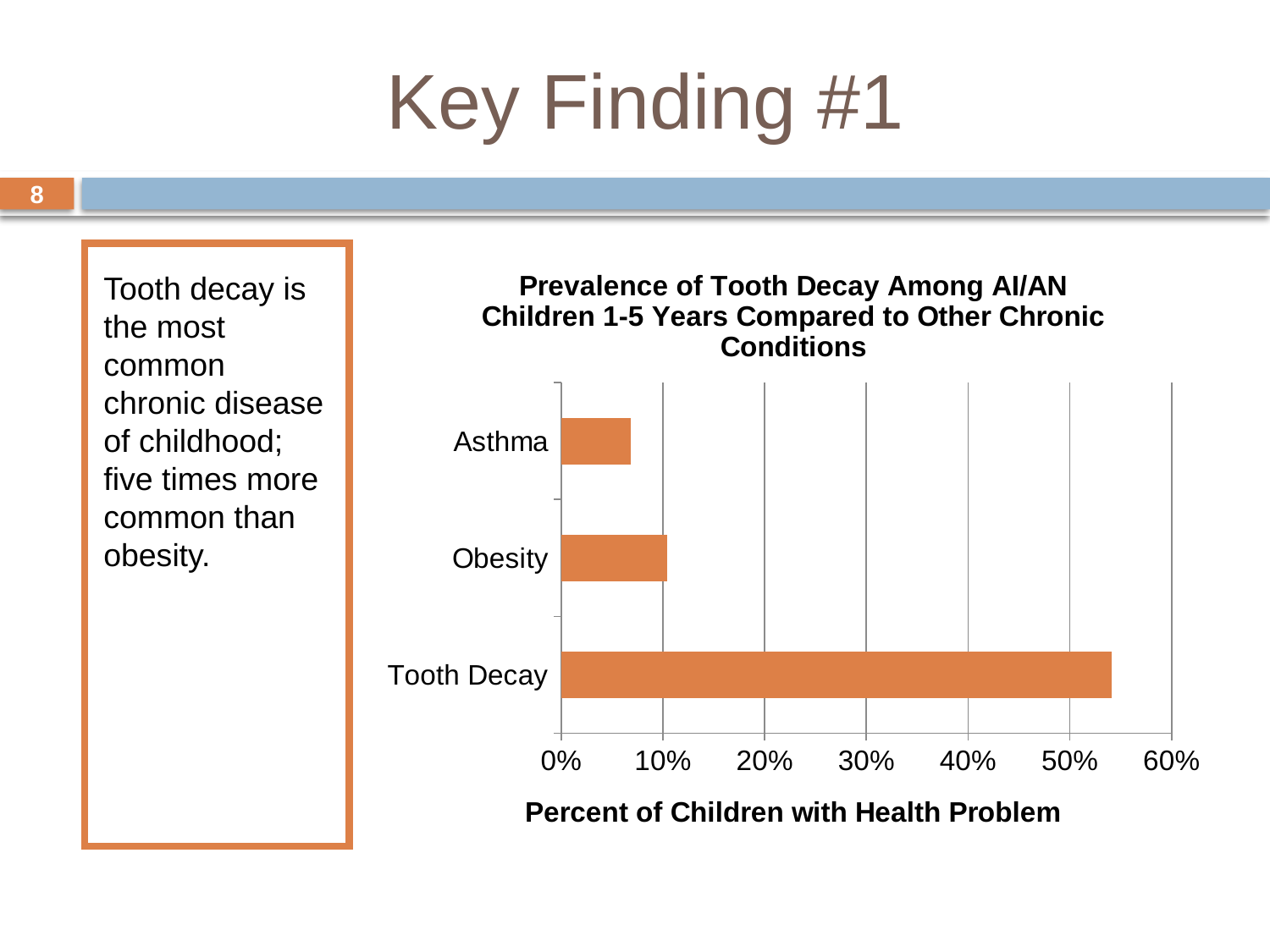

# Key Finding #1
8
Tooth decay is the most common chronic disease of childhood; five times more common than obesity.

### Chart: Prevalence of Tooth Decay Among AI/AN Children 1-5 Years Compared to Other Chronic Conditions

| Category | Series 1 |
|---|---|
| Tooth Decay | 0.541 |
| Obesity | 0.10400000000000002 |
| Asthma | 0.06800000000000003 |